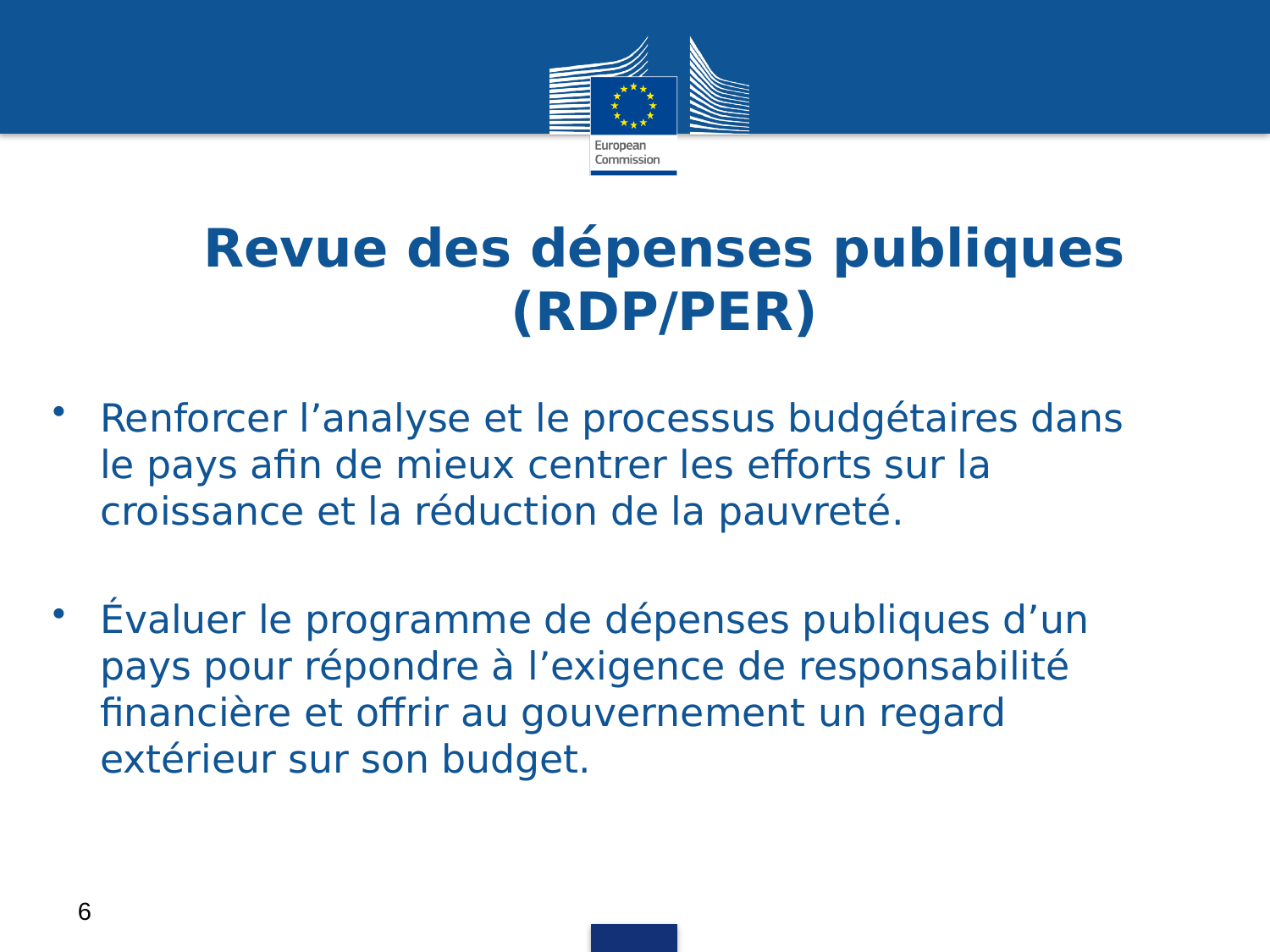

# Revue des dépenses publiques (RDP/PER)
Renforcer l’analyse et le processus budgétaires dans le pays afin de mieux centrer les efforts sur la croissance et la réduction de la pauvreté.

Évaluer le programme de dépenses publiques d’un pays pour répondre à l’exigence de responsabilité financière et offrir au gouvernement un regard extérieur sur son budget.
6